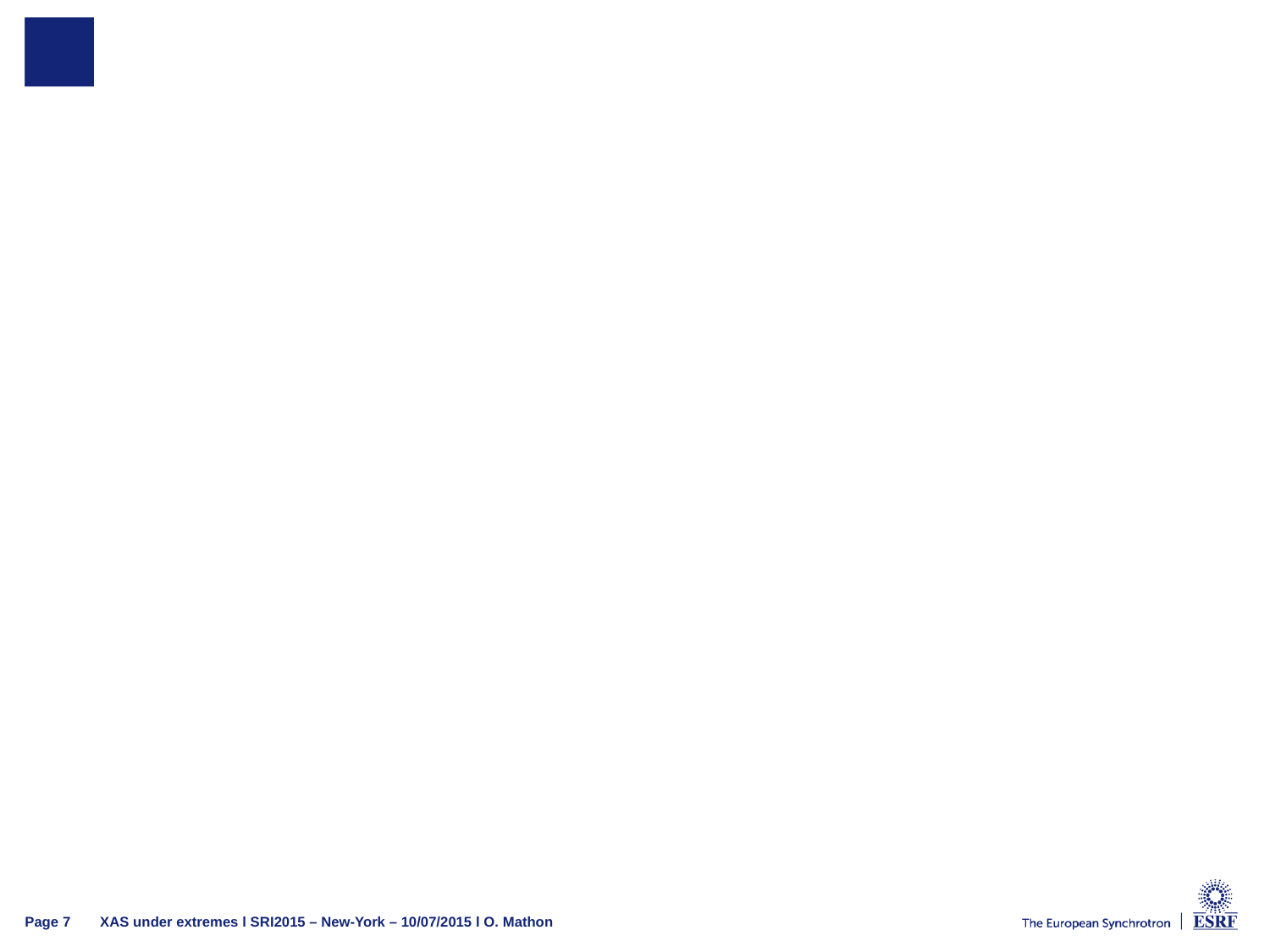

#

XAS under extremes l SRI2015 – New-York – 10/07/2015 l O. Mathon
Page 7